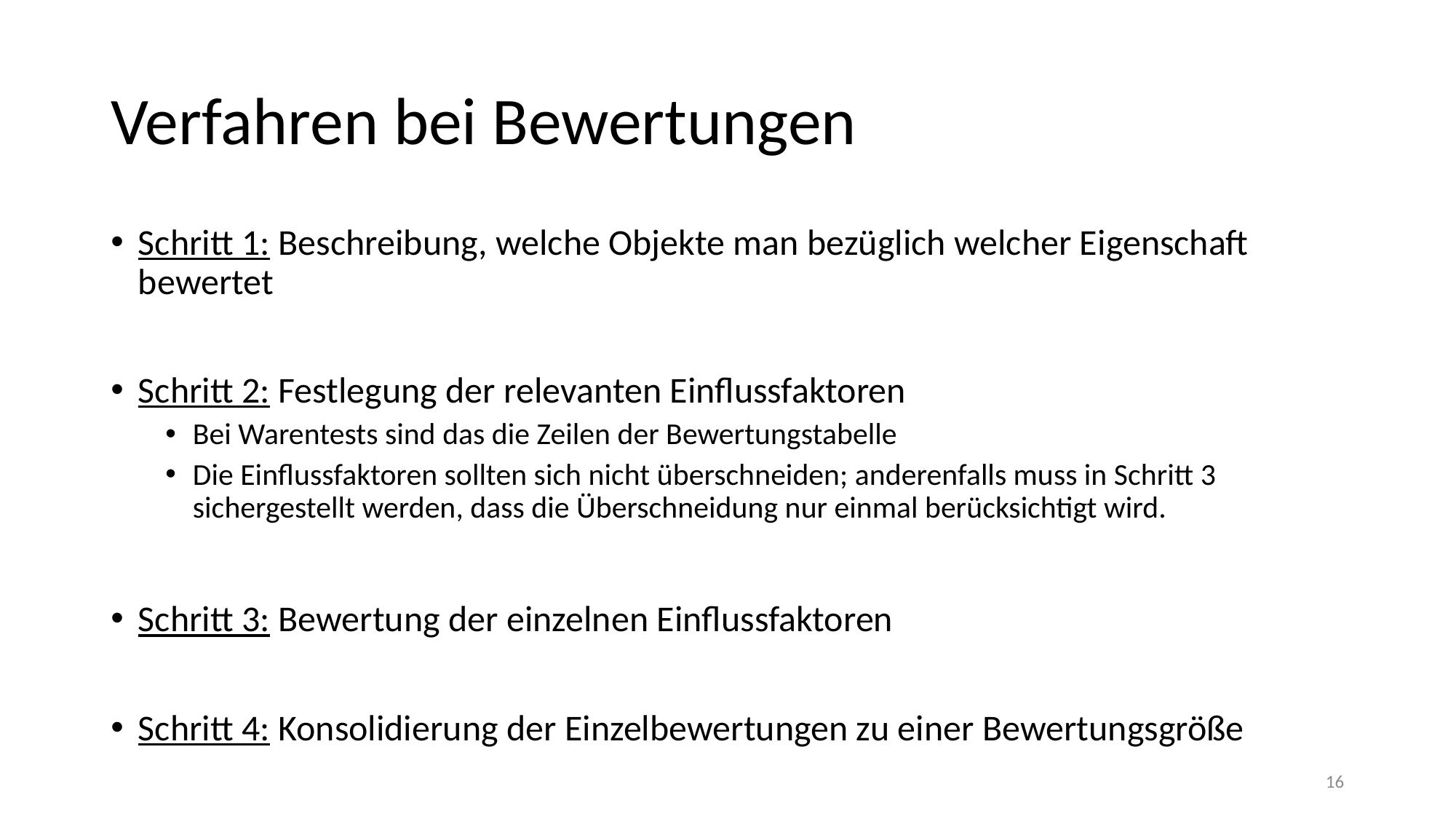

# Verfahren bei Bewertungen
Schritt 1: Beschreibung, welche Objekte man bezüglich welcher Eigenschaft bewertet

Schritt 2: Festlegung der relevanten Einflussfaktoren
Bei Warentests sind das die Zeilen der Bewertungstabelle
Die Einflussfaktoren sollten sich nicht überschneiden; anderenfalls muss in Schritt 3 sichergestellt werden, dass die Überschneidung nur einmal berücksichtigt wird.

Schritt 3: Bewertung der einzelnen Einflussfaktoren

Schritt 4: Konsolidierung der Einzelbewertungen zu einer Bewertungsgröße
16